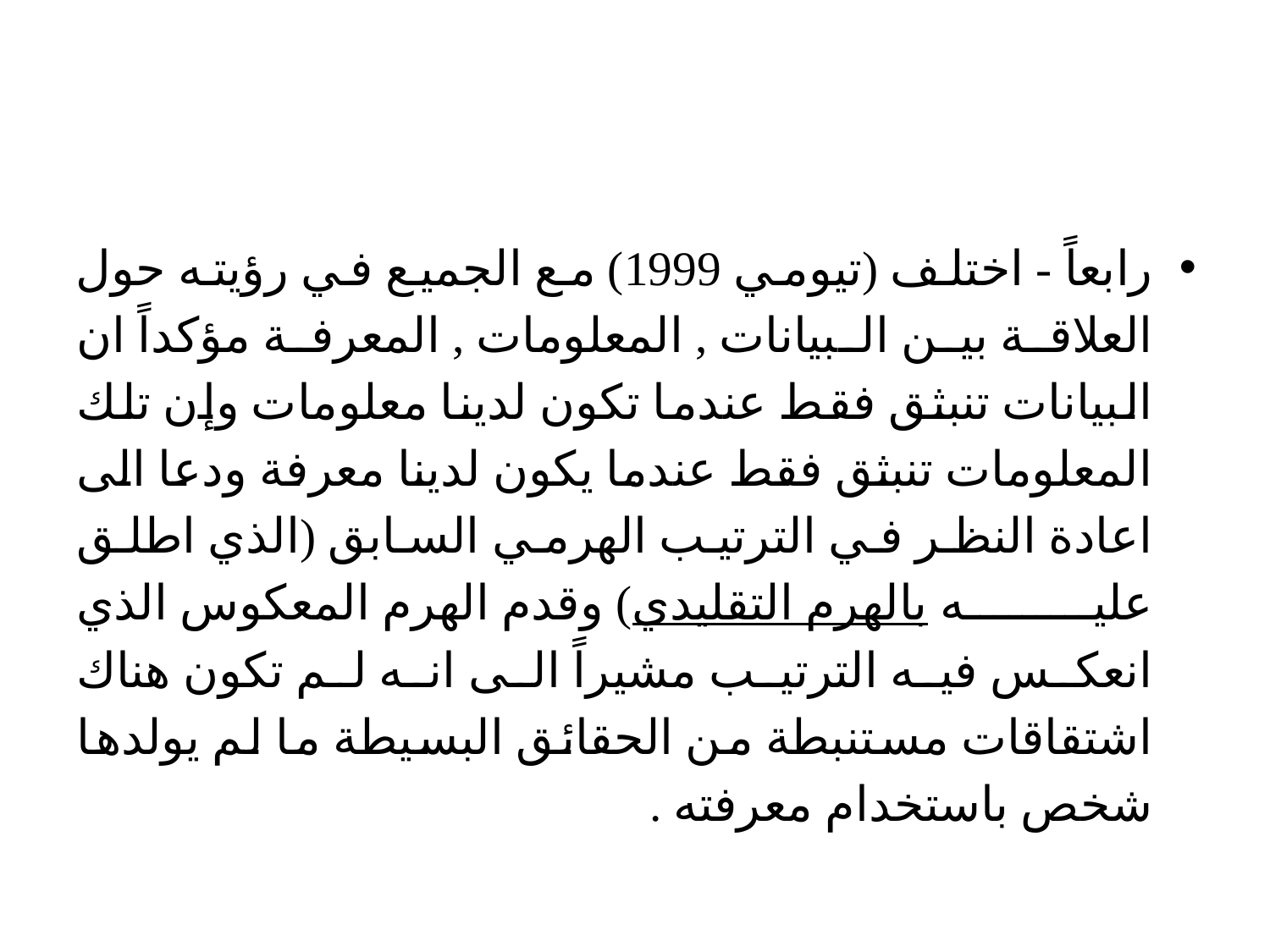

رابعاً - اختلف (تيومي 1999) مع الجميع في رؤيته حول العلاقة بين البيانات , المعلومات , المعرفة مؤكداً ان البيانات تنبثق فقط عندما تكون لدينا معلومات وإن تلك المعلومات تنبثق فقط عندما يكون لدينا معرفة ودعا الى اعادة النظر في الترتيب الهرمي السابق (الذي اطلق عليه بالهرم التقليدي) وقدم الهرم المعكوس الذي انعكس فيه الترتيب مشيراً الى انه لم تكون هناك اشتقاقات مستنبطة من الحقائق البسيطة ما لم يولدها شخص باستخدام معرفته .